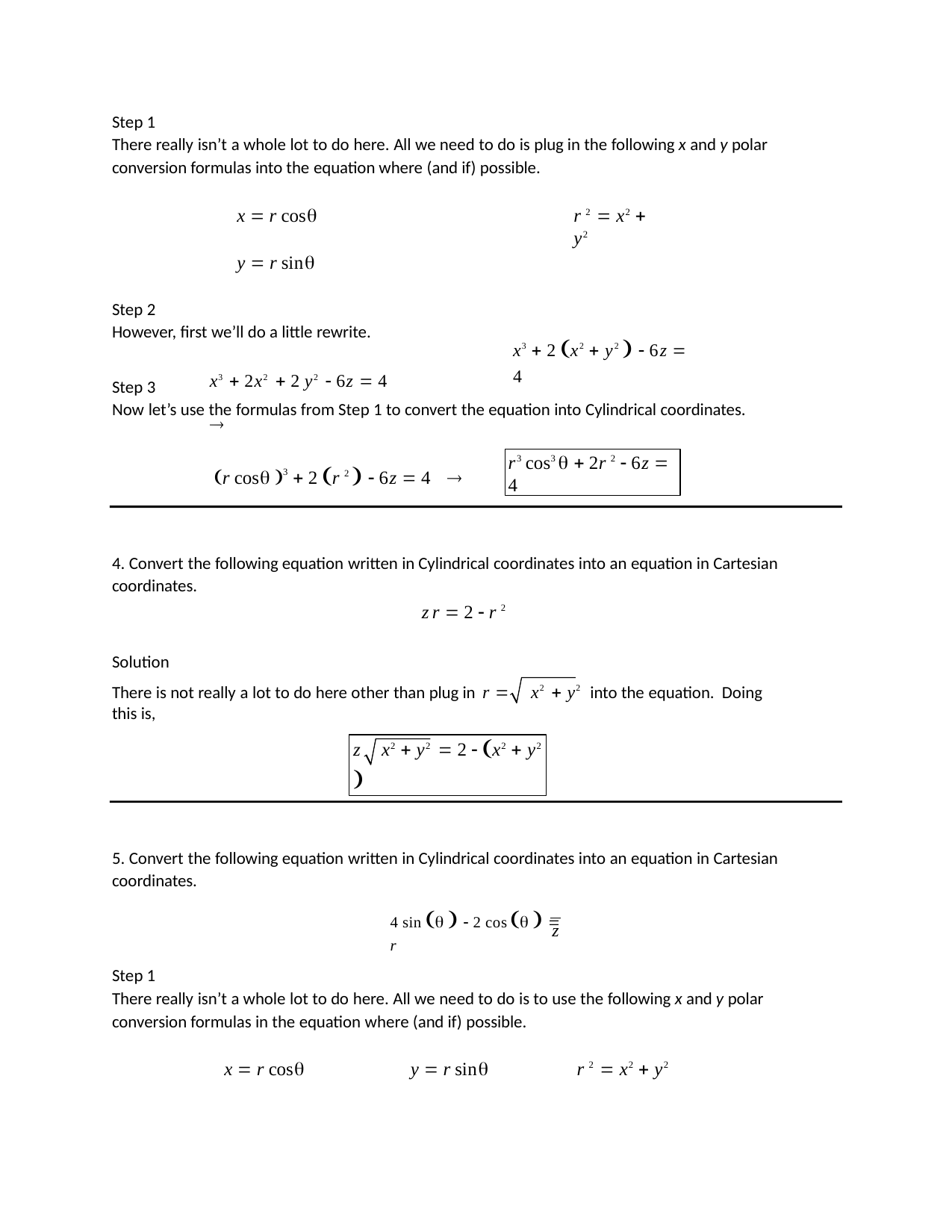

Step 1
There really isn’t a whole lot to do here. All we need to do is plug in the following x and y polar  conversion formulas into the equation where (and if) possible.
x = r cosθ	y = r sinθ

Step 2
However, first we’ll do a little rewrite.

x3 + 2x2 + 2 y2 − 6z = 4	→
r 2  = x2  + y2
x3  + 2 (x2  + y2 ) − 6z = 4
Step 3
Now let’s use the formulas from Step 1 to convert the equation into Cylindrical coordinates.
(r cosθ )3  + 2 (r 2 ) − 6z = 4	→
r3 cos3 θ + 2r 2  − 6z = 4

4. Convert the following equation written in Cylindrical coordinates into an equation in Cartesian  coordinates.
zr = 2 − r 2

Solution
There is not really a lot to do here other than plug in r =	x2 + y2 into the equation.  Doing this is,

z	x2  + y2   = 2 − (x2  + y2 )

5. Convert the following equation written in Cylindrical coordinates into an equation in Cartesian  coordinates.
4 sin (θ ) − 2 cos(θ ) = r
z

Step 1
There really isn’t a whole lot to do here. All we need to do is to use the following x and y polar  conversion formulas in the equation where (and if) possible.

x = r cosθ	y = r sinθ	r 2  = x2  + y2